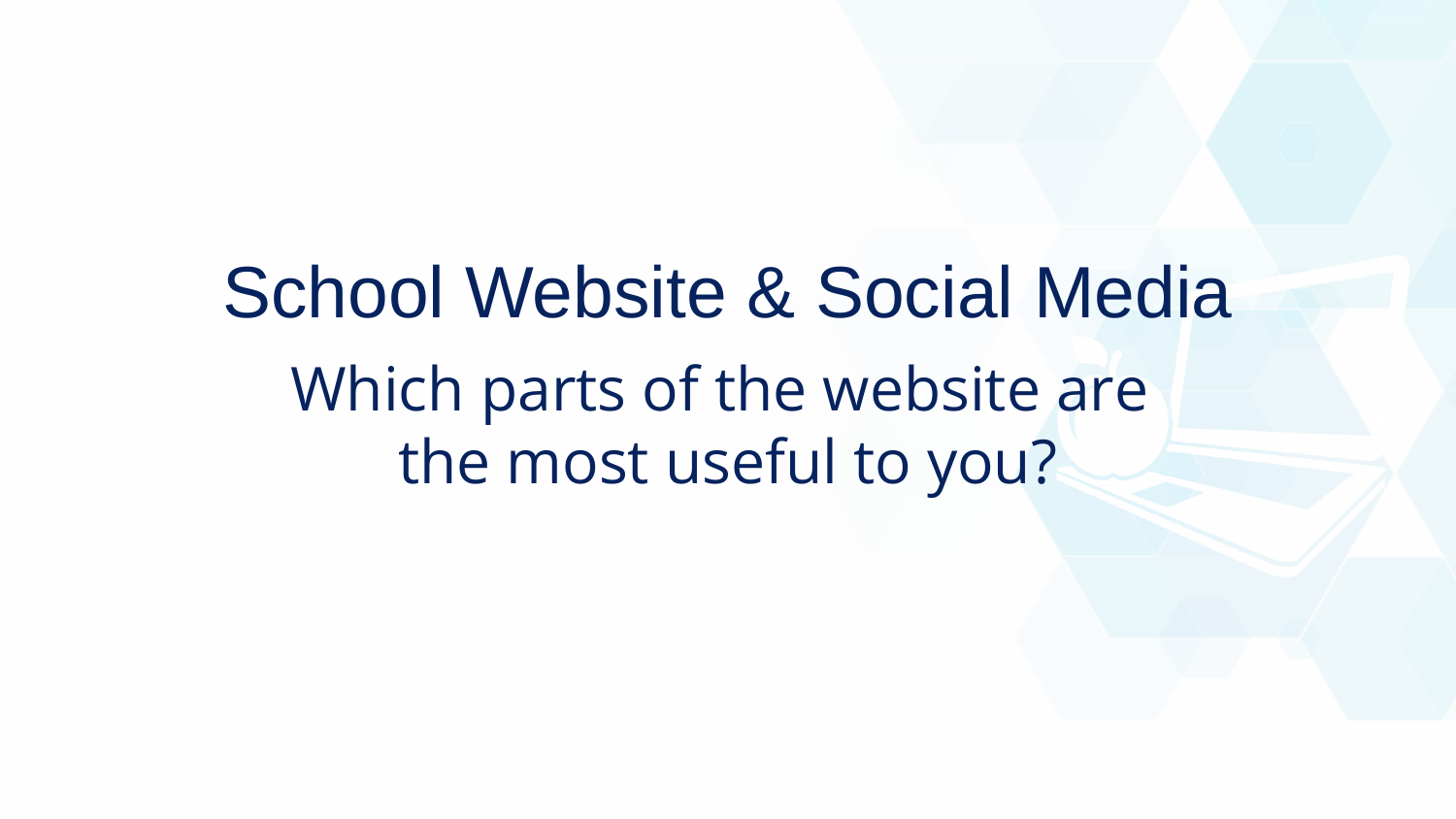

School Website & Social Media
Which parts of the website are
the most useful to you?